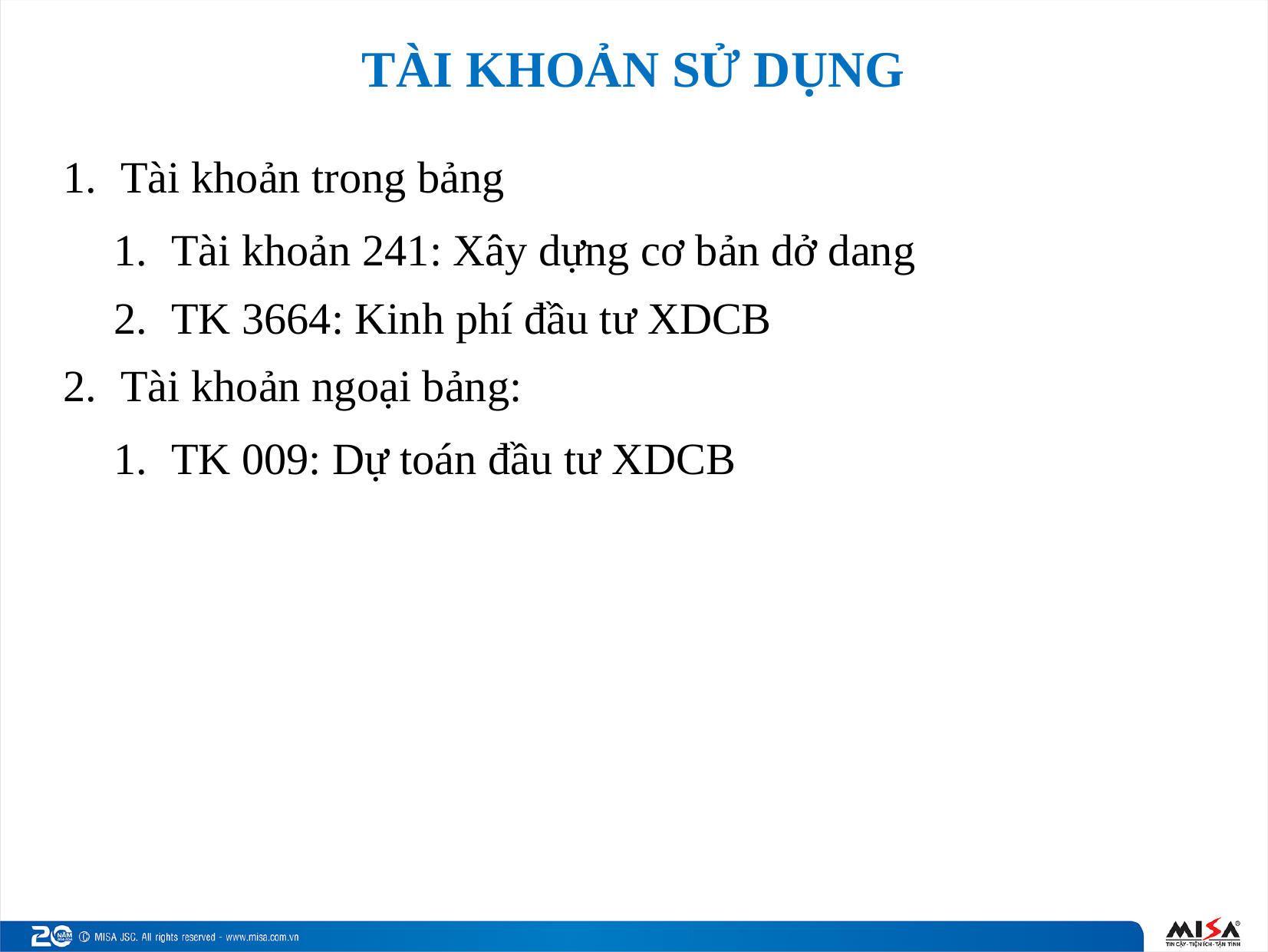

# TÀI KHOẢN SỬ DỤNG
Tài khoản trong bảng
Tài khoản 241: Xây dựng cơ bản dở dang
TK 3664: Kinh phí đầu tư XDCB
Tài khoản ngoại bảng:
TK 009: Dự toán đầu tư XDCB